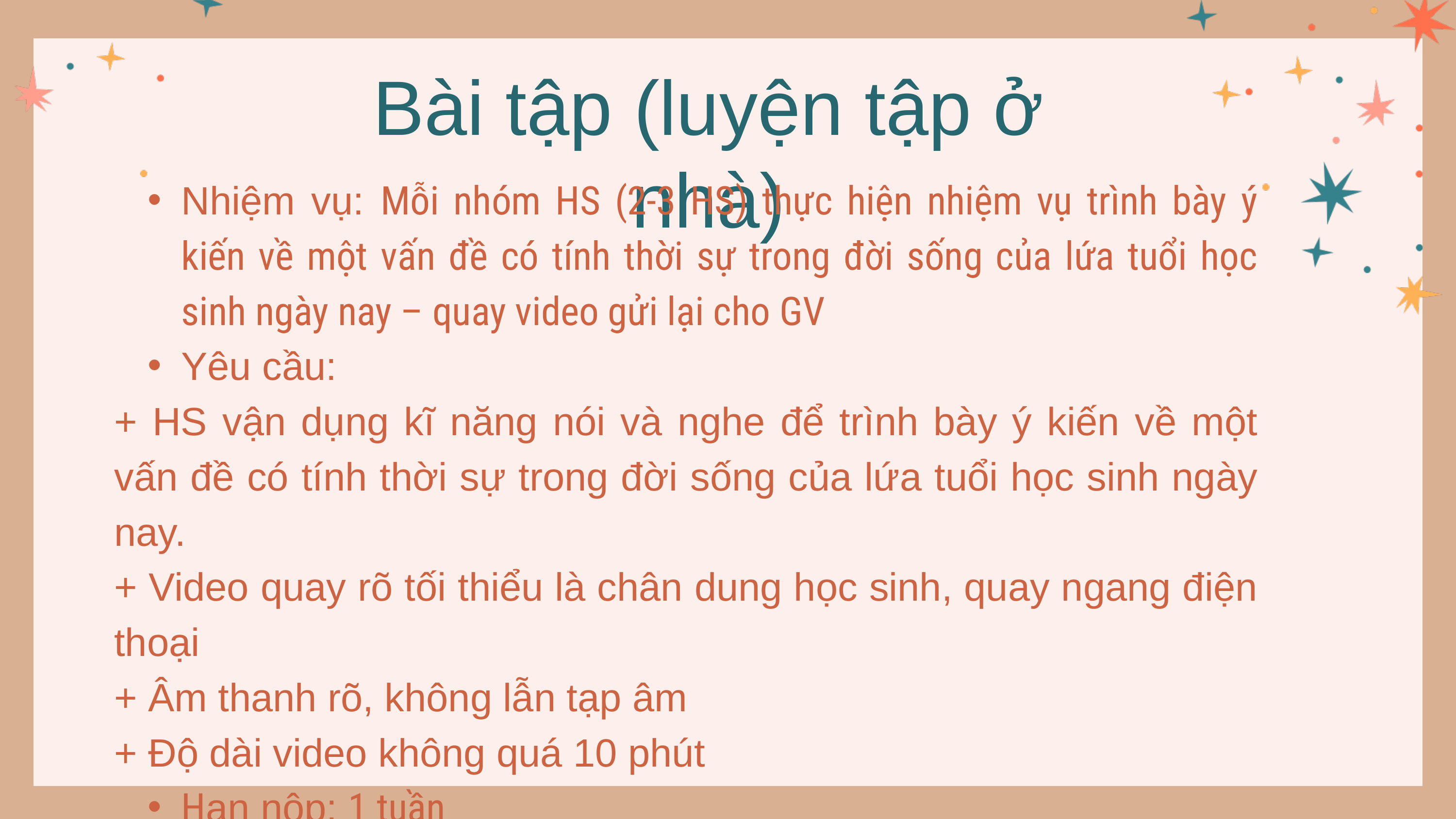

Bài tập (luyện tập ở nhà)
Nhiệm vụ: Mỗi nhóm HS (2-3 HS) thực hiện nhiệm vụ trình bày ý kiến về một vấn đề có tính thời sự trong đời sống của lứa tuổi học sinh ngày nay – quay video gửi lại cho GV
Yêu cầu:
+ HS vận dụng kĩ năng nói và nghe để trình bày ý kiến về một vấn đề có tính thời sự trong đời sống của lứa tuổi học sinh ngày nay.
+ Video quay rõ tối thiểu là chân dung học sinh, quay ngang điện thoại
+ Âm thanh rõ, không lẫn tạp âm
+ Độ dài video không quá 10 phút
Hạn nộp: 1 tuần